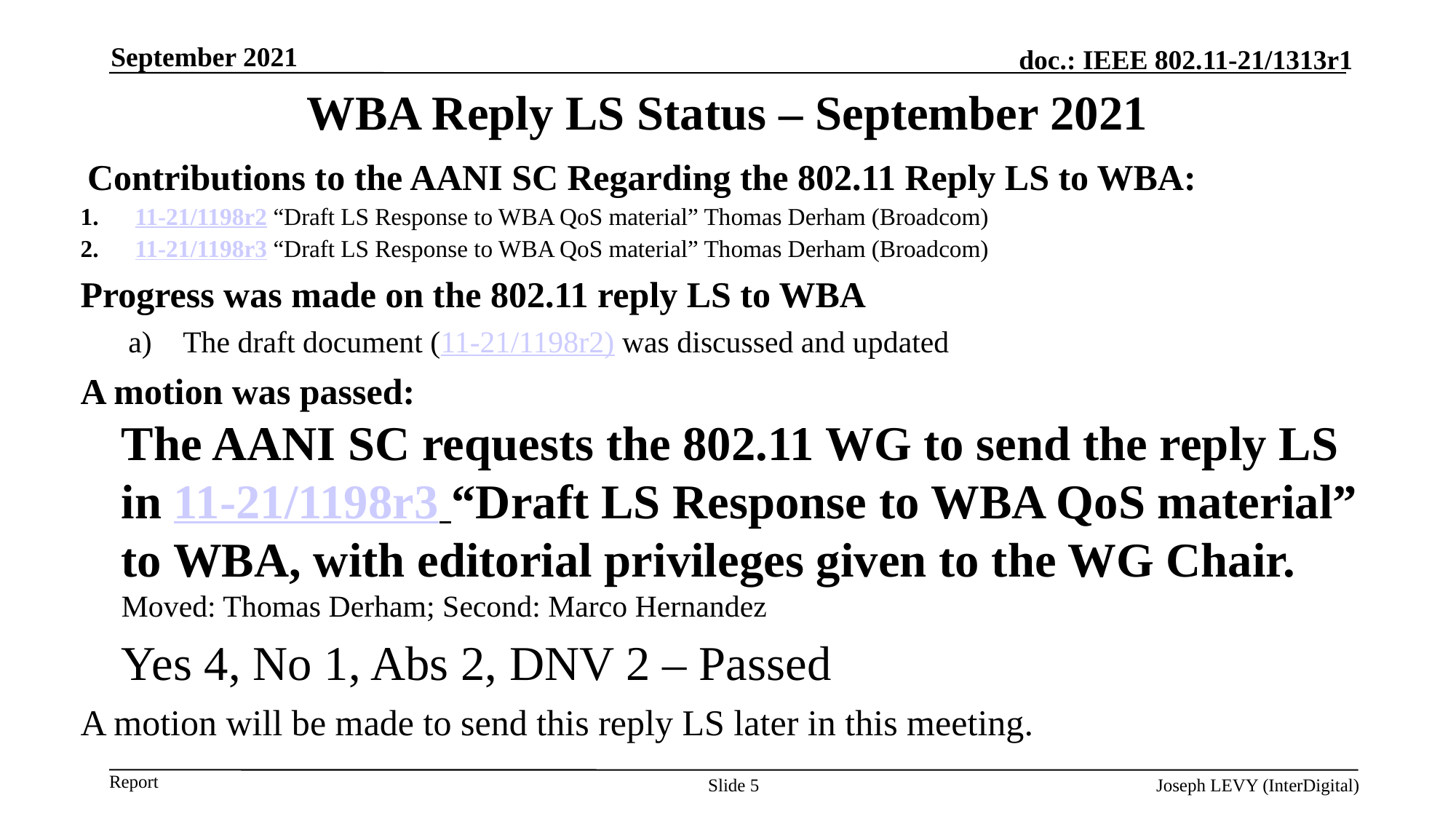

September 2021
# WBA Reply LS Status – September 2021
Contributions to the AANI SC Regarding the 802.11 Reply LS to WBA:
11-21/1198r2 “Draft LS Response to WBA QoS material” Thomas Derham (Broadcom)
11-21/1198r3 “Draft LS Response to WBA QoS material” Thomas Derham (Broadcom)
Progress was made on the 802.11 reply LS to WBA
The draft document (11-21/1198r2) was discussed and updated
A motion was passed:
The AANI SC requests the 802.11 WG to send the reply LS in 11-21/1198r3 “Draft LS Response to WBA QoS material” to WBA, with editorial privileges given to the WG Chair.
Moved: Thomas Derham; Second: Marco Hernandez
	Yes 4, No 1, Abs 2, DNV 2 – Passed
A motion will be made to send this reply LS later in this meeting.

Slide 5
Joseph LEVY (InterDigital)